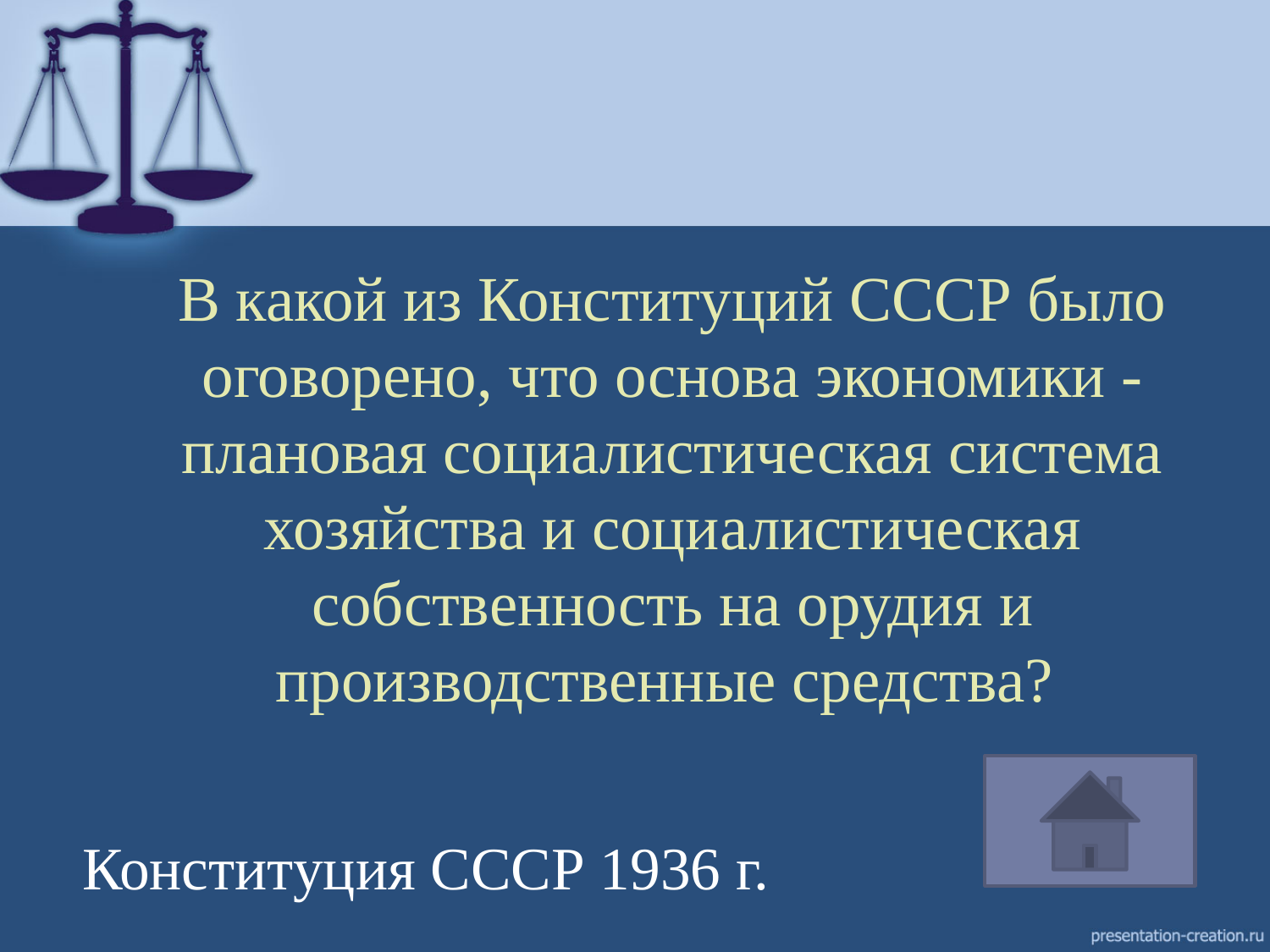

# В какой из Конституций СССР было оговорено, что основа экономики - плановая социалистическая система хозяйства и социалистическая собственность на орудия и производственные средства?

Конституция СССР 1936 г.